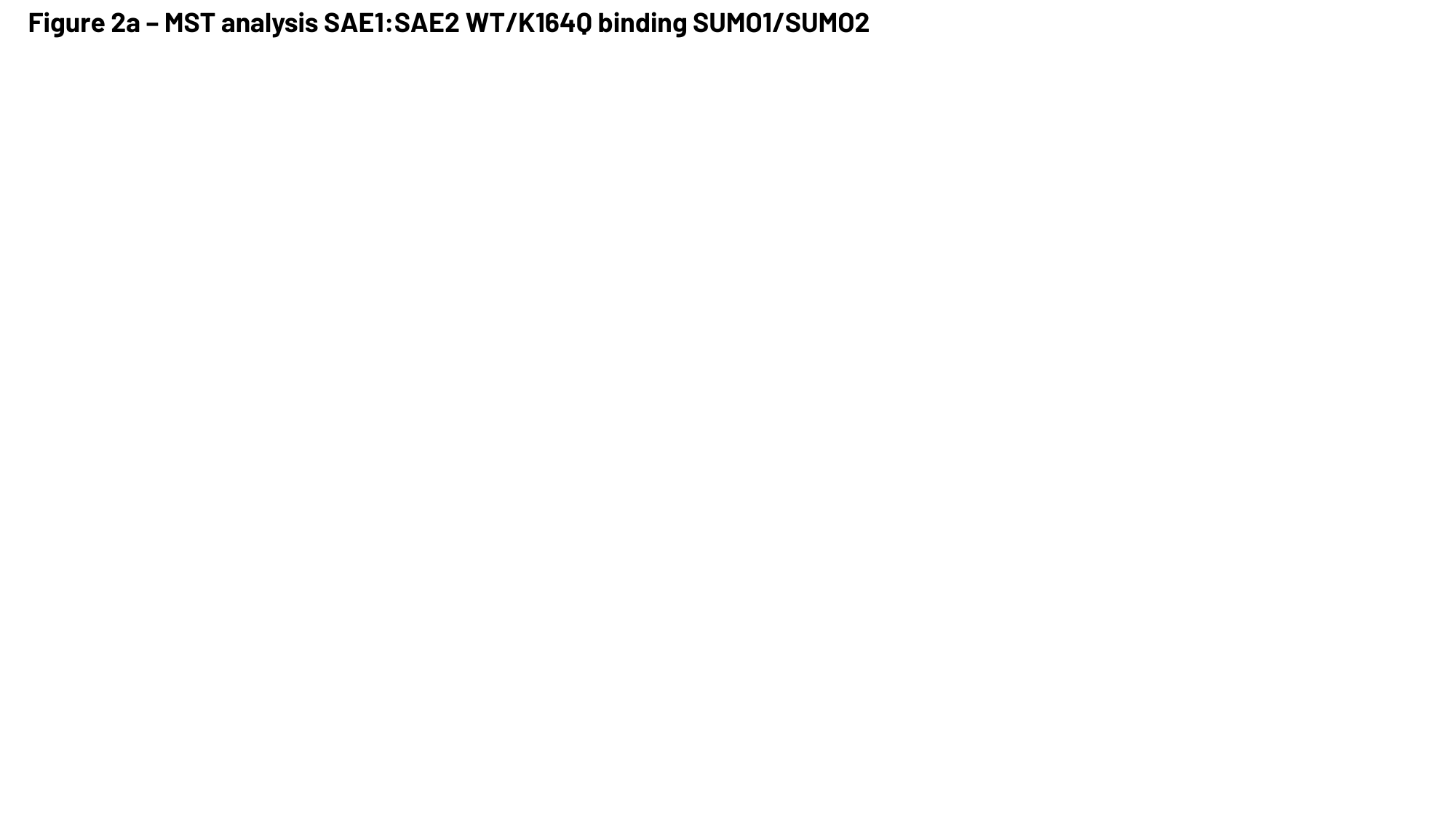

Figure 2a – MST analysis SAE1:SAE2 WT/K164Q binding SUMO1/SUMO2